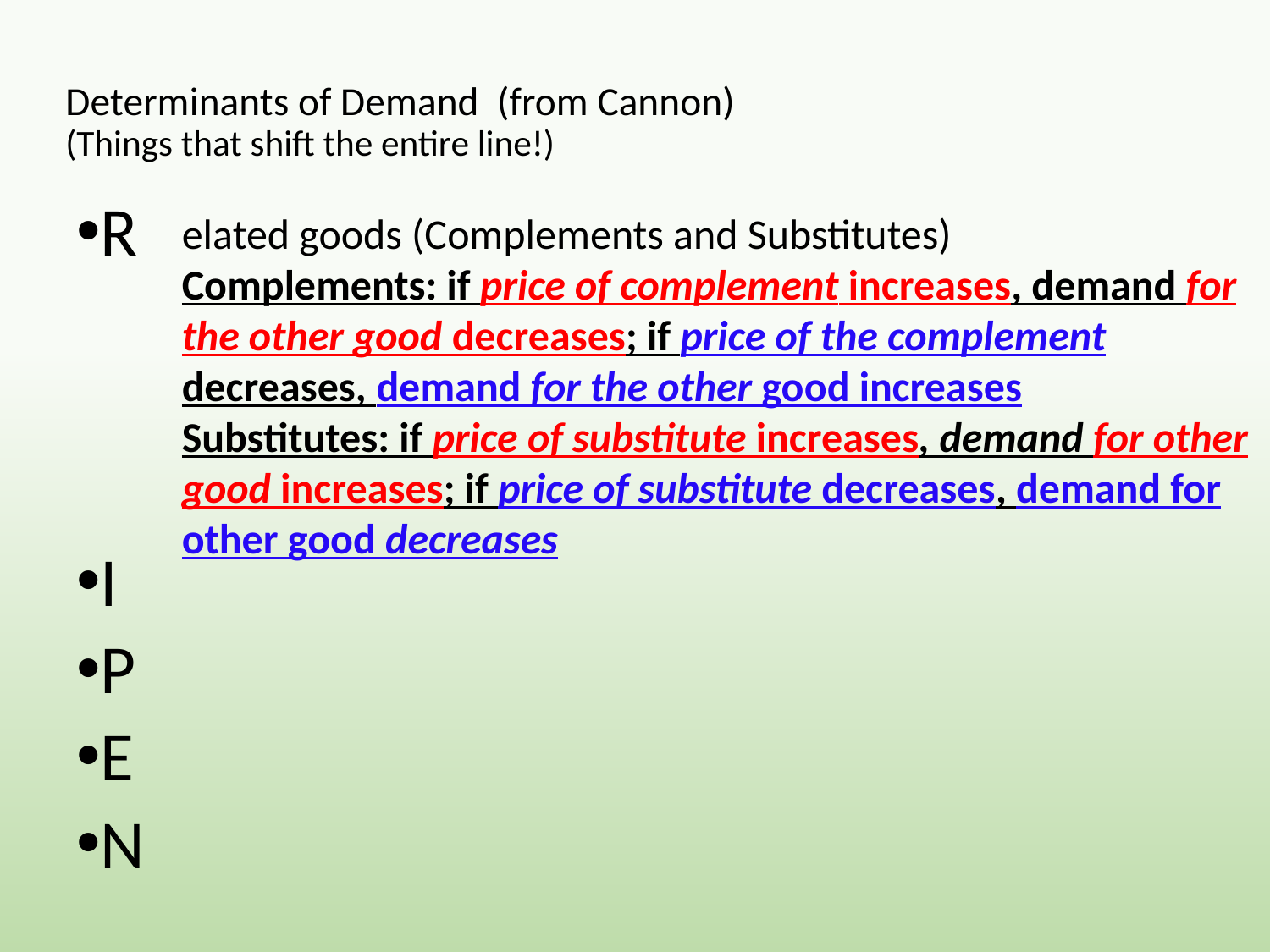

# Determinants of Demand  (from Cannon) (Things that shift the entire line!)
R

I
P
E
N
elated goods (Complements and Substitutes)
Complements: if price of complement increases, demand for the other good decreases; if price of the complement decreases, demand for the other good increases
Substitutes: if price of substitute increases, demand for other good increases; if price of substitute decreases, demand for other good decreases